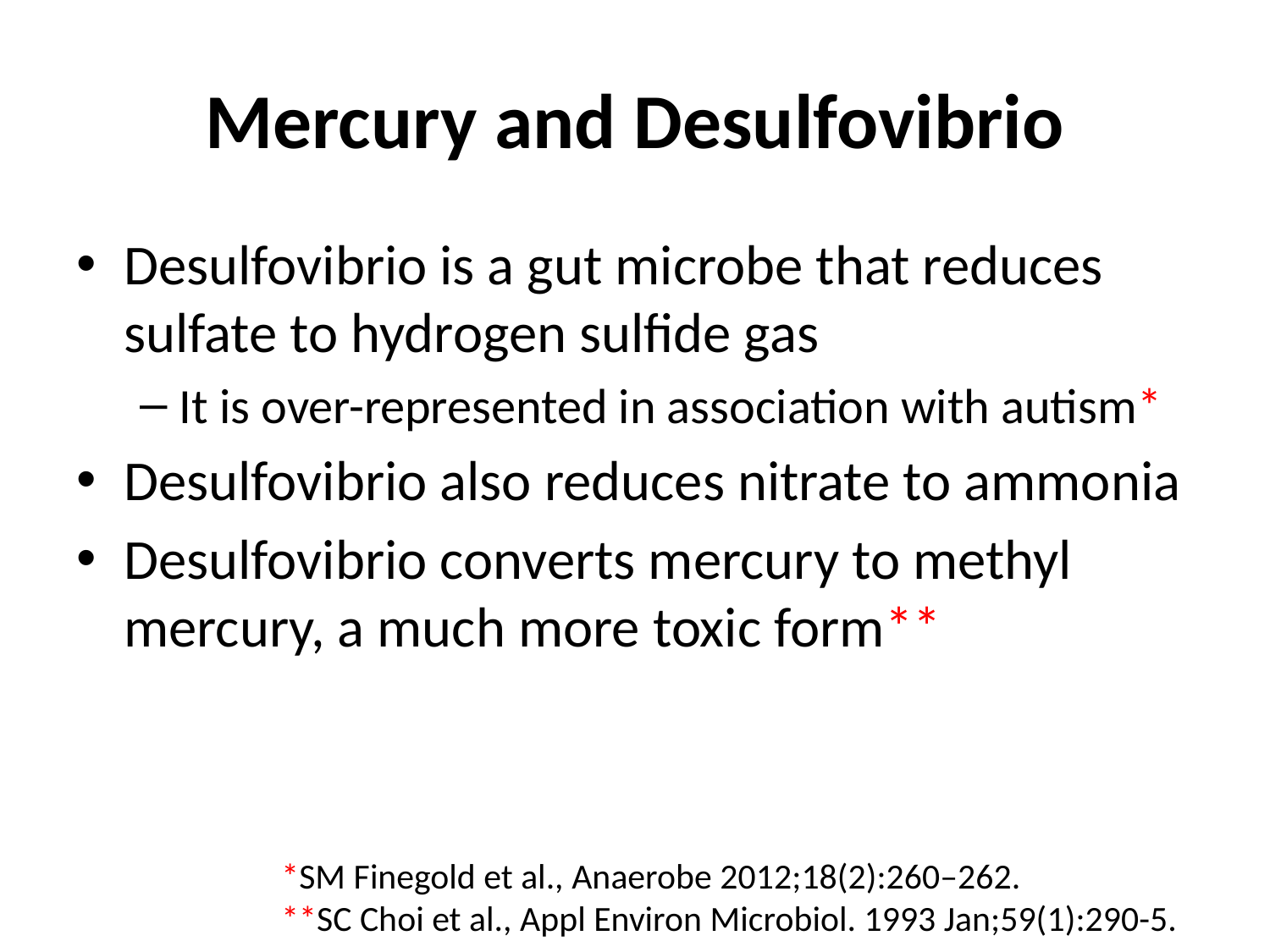

# Mercury and Desulfovibrio
Desulfovibrio is a gut microbe that reduces sulfate to hydrogen sulfide gas
It is over-represented in association with autism*
Desulfovibrio also reduces nitrate to ammonia
Desulfovibrio converts mercury to methyl mercury, a much more toxic form**
*SM Finegold et al., Anaerobe 2012;18(2):260–262.
**SC Choi et al., Appl Environ Microbiol. 1993 Jan;59(1):290-5.